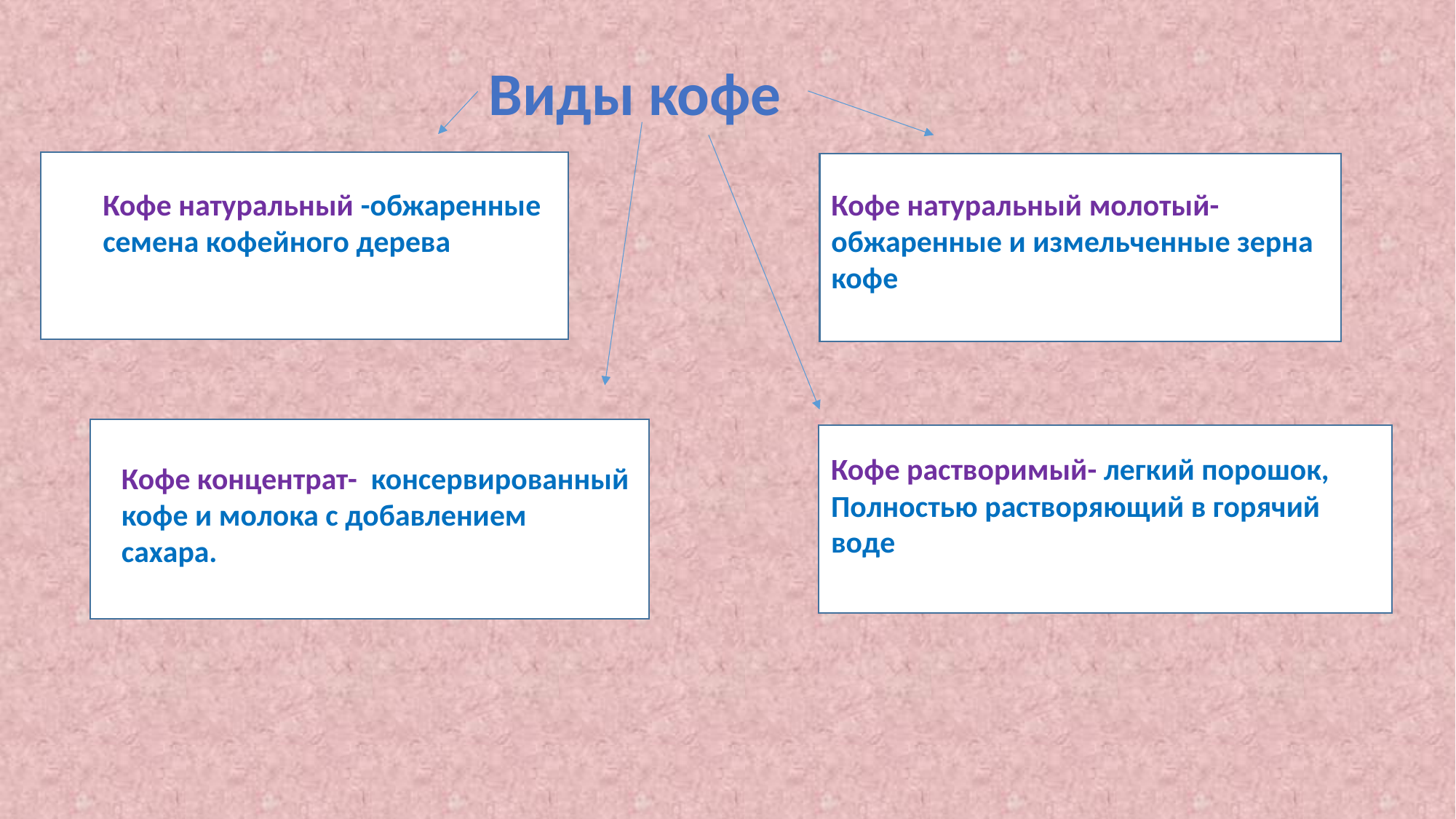

Виды кофе
К
К
Кофе натуральный -обжаренные
семена кофейного дерева
Кофе натуральный молотый-
обжаренные и измельченные зерна
кофе
К
К
Кофе растворимый- легкий порошок,
Полностью растворяющий в горячий
воде
Кофе концентрат-  консервированный
кофе и молока с добавлением
сахара.